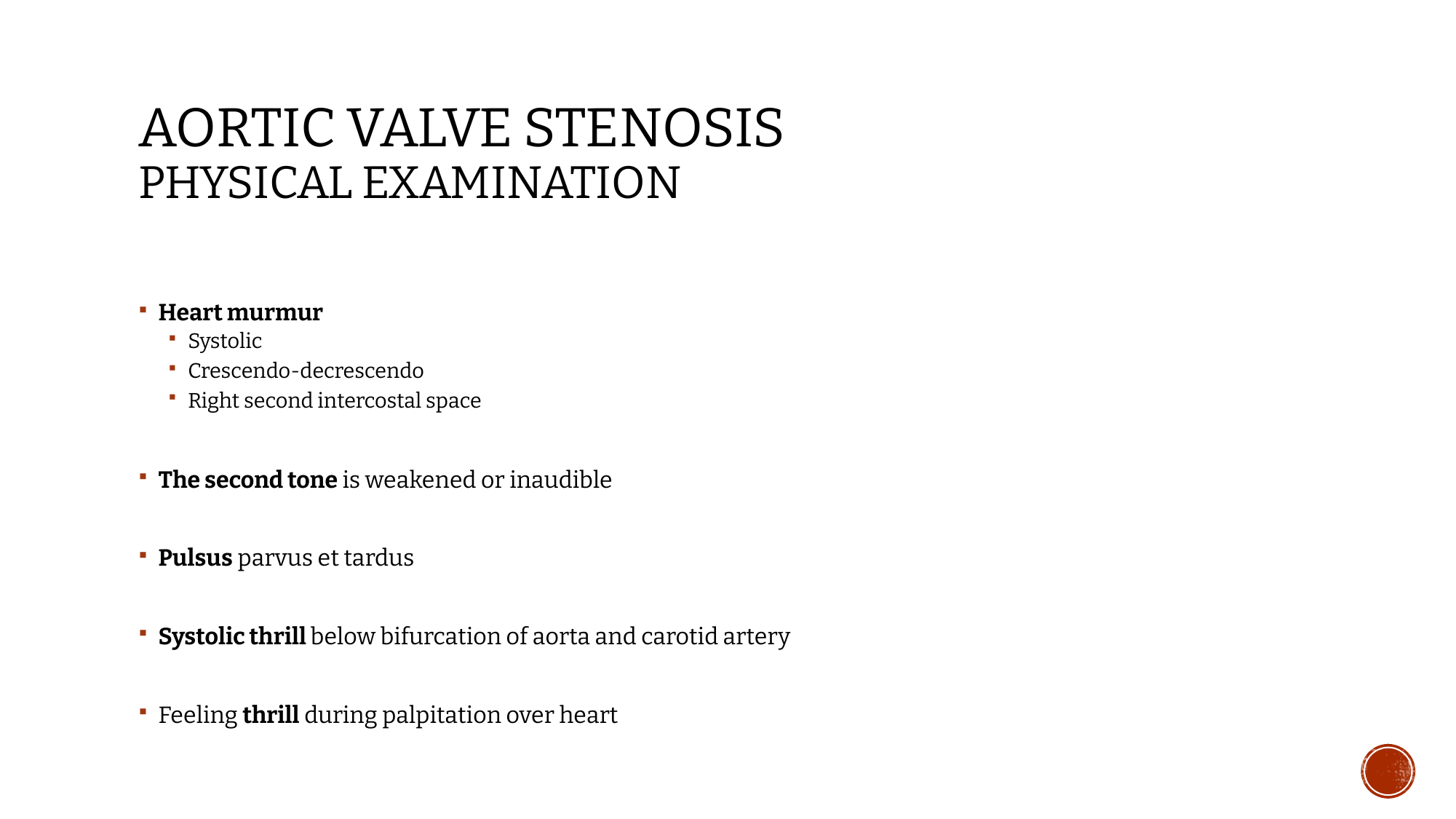

# AORTIC VALVE STENOSIS PHYSICAL EXAMINATION

Heart murmur
Systolic
Crescendo-decrescendo
Right second intercostal space

The second tone is weakened or inaudible

Pulsus parvus et tardus

Systolic thrill below bifurcation of aorta and carotid artery

Feeling thrill during palpitation over heart